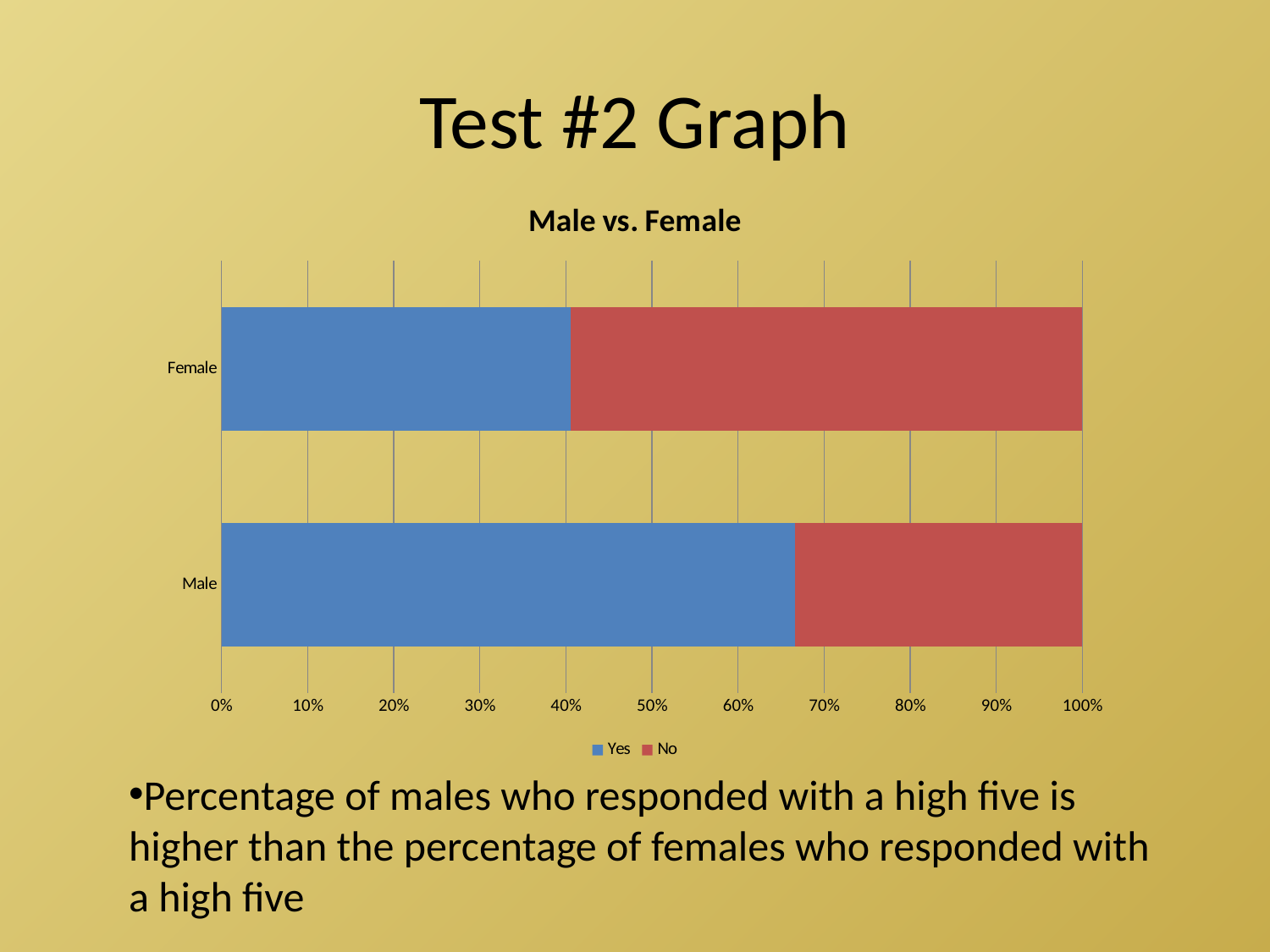

# Test #2 Graph

### Chart: Male vs. Female

| Category | Yes | No |
|---|---|---|
| Male | 46.0 | 23.0 |
| Female | 32.0 | 47.0 |
Percentage of males who responded with a high five is higher than the percentage of females who responded with  a high five